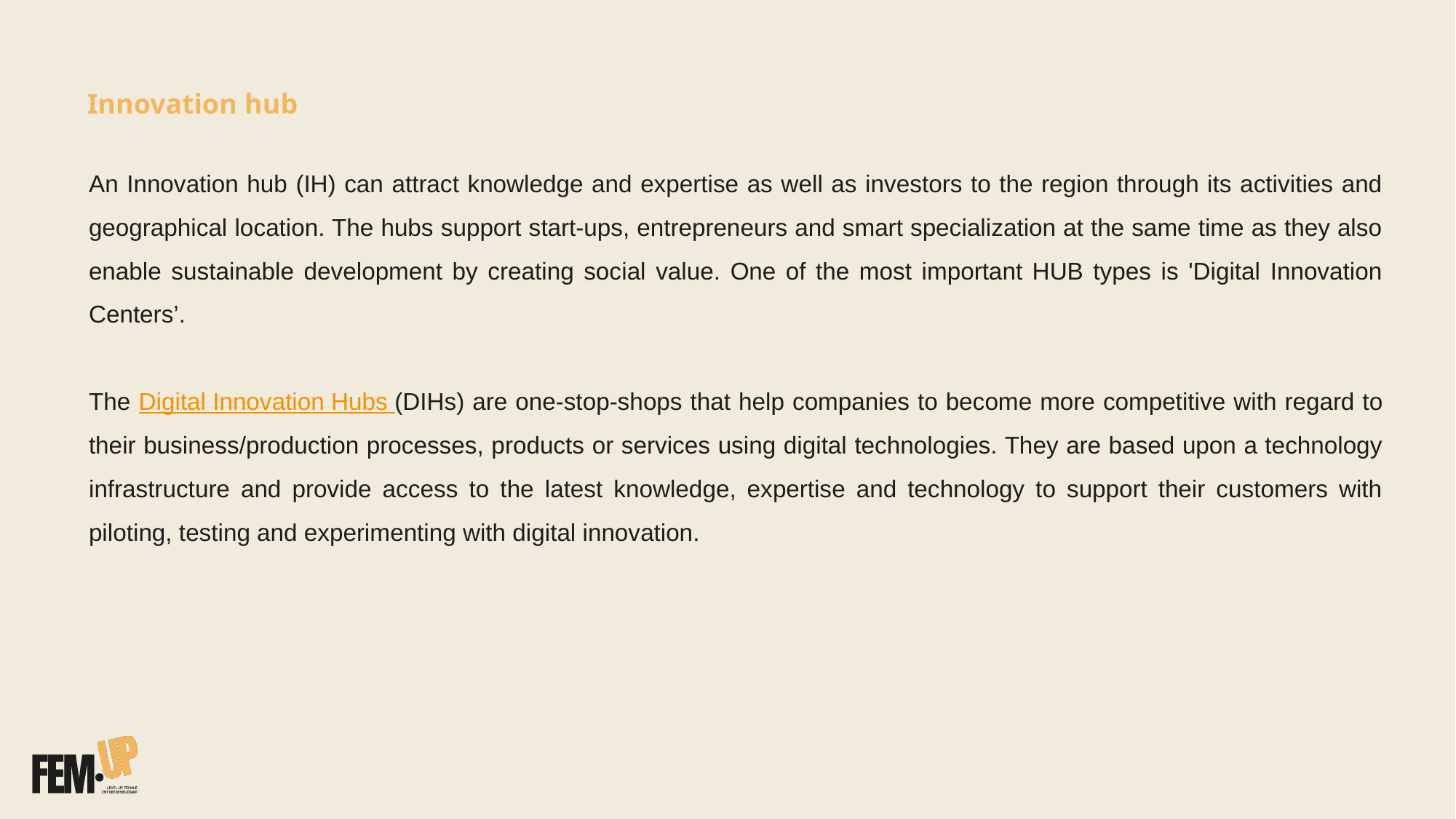

Innovation hub
An Innovation hub (IH) can attract knowledge and expertise as well as investors to the region through its activities and geographical location. The hubs support start-ups, entrepreneurs and smart specialization at the same time as they also enable sustainable development by creating social value. One of the most important HUB types is 'Digital Innovation Centers’.

The Digital Innovation Hubs (DIHs) are one-stop-shops that help companies to become more competitive with regard to their business/production processes, products or services using digital technologies. They are based upon a technology infrastructure and provide access to the latest knowledge, expertise and technology to support their customers with piloting, testing and experimenting with digital innovation.